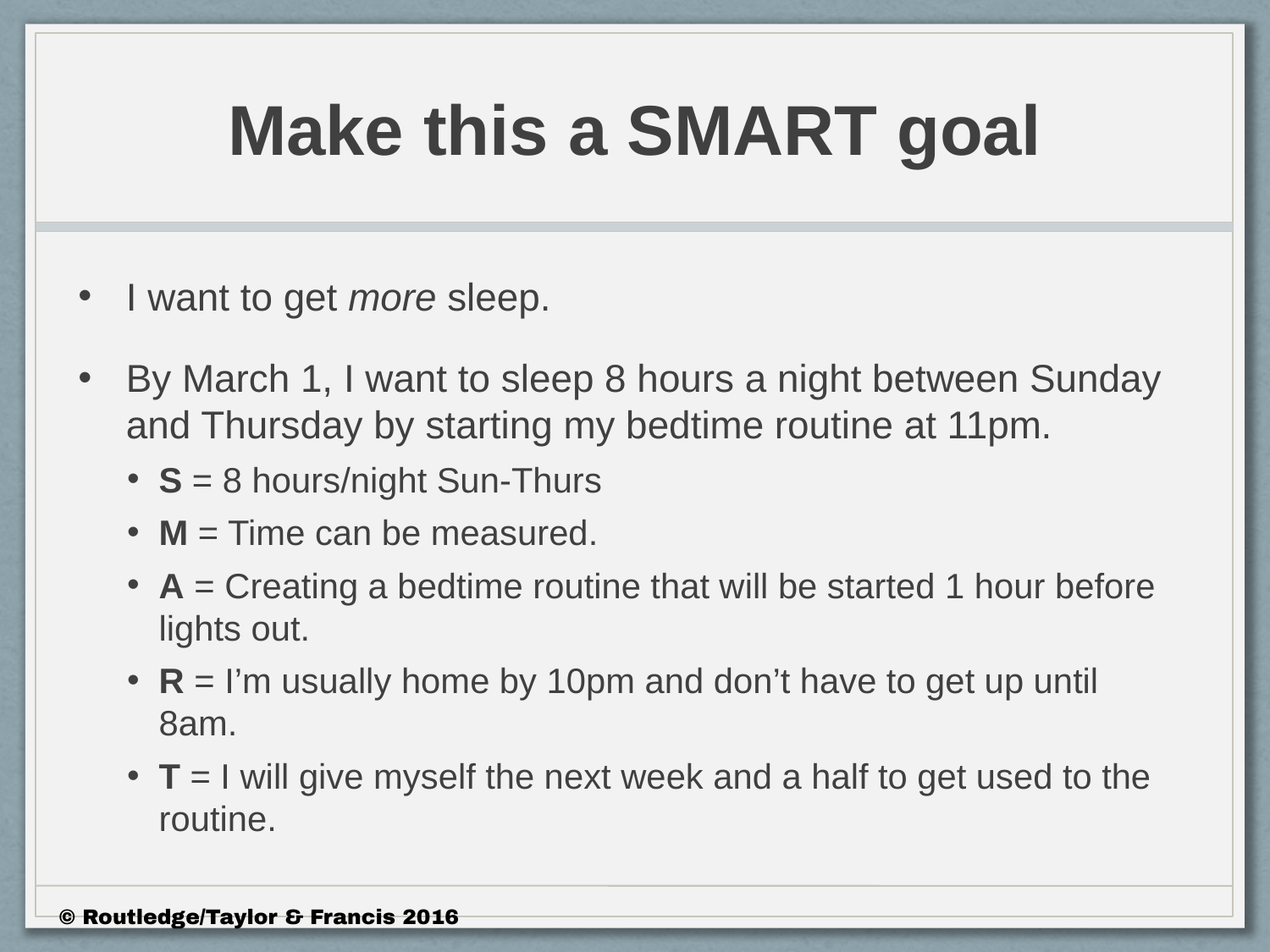

# Make this a SMART goal
I want to get more sleep.
By March 1, I want to sleep 8 hours a night between Sunday and Thursday by starting my bedtime routine at 11pm.
S = 8 hours/night Sun-Thurs
M = Time can be measured.
A = Creating a bedtime routine that will be started 1 hour before lights out.
R = I’m usually home by 10pm and don’t have to get up until 8am.
T = I will give myself the next week and a half to get used to the routine.
© Routledge/Taylor & Francis 2016